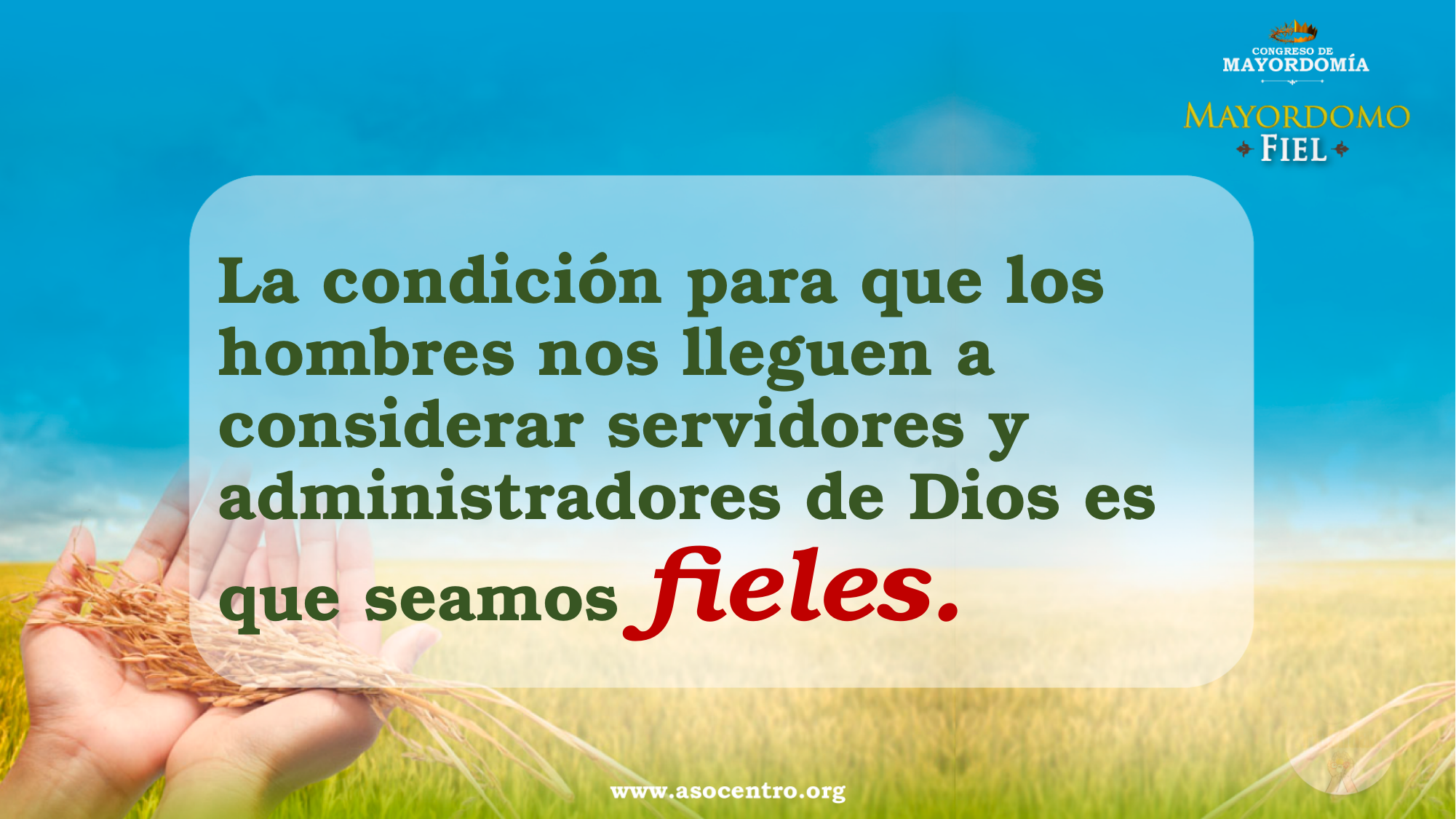

La condición para que los hombres nos lleguen a considerar servidores y administradores de Dios es que seamos fieles.